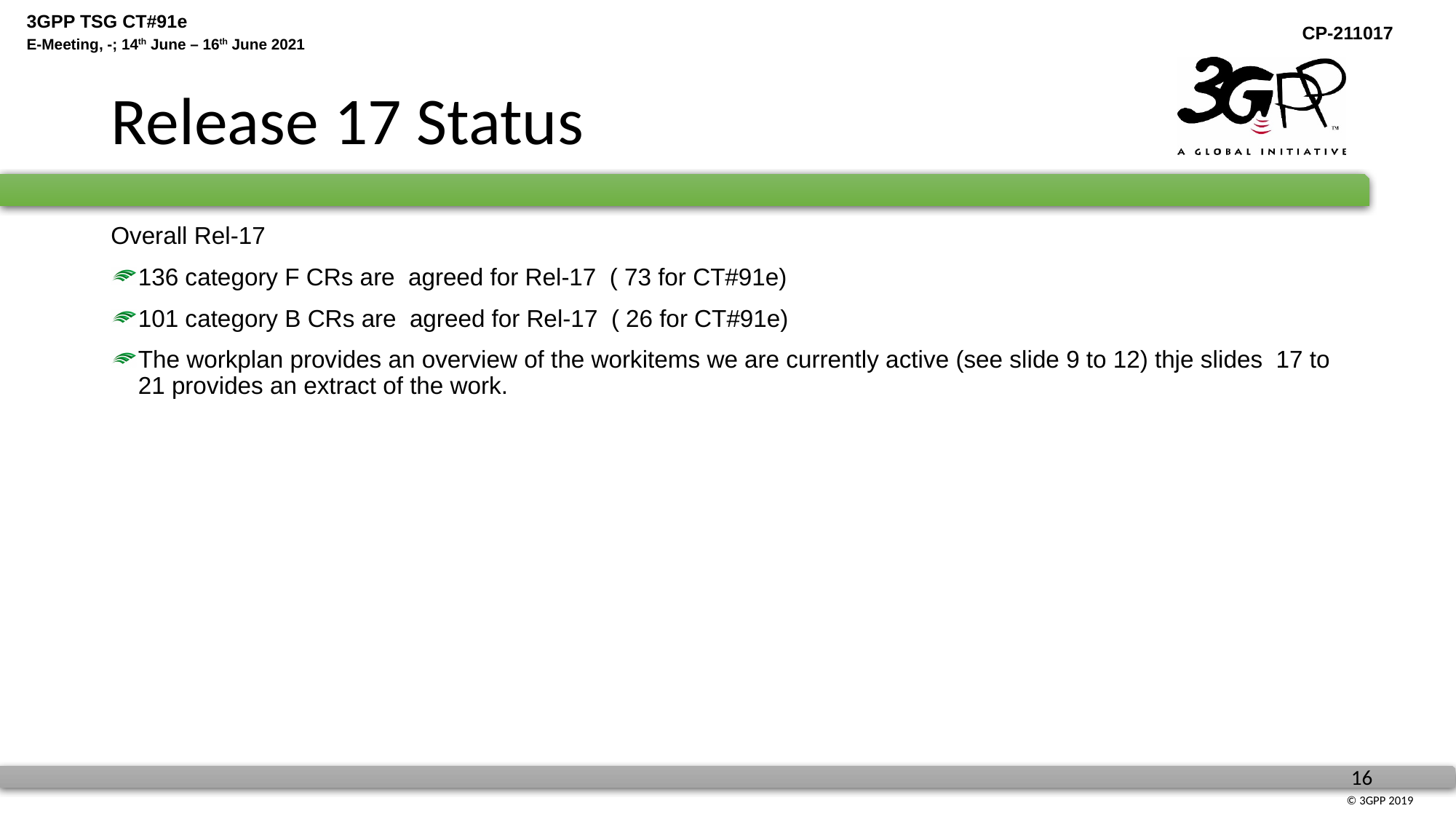

# Release 17 Status
Overall Rel-17
136 category F CRs are  agreed for Rel-17  ( 73 for CT#91e)
101 category B CRs are  agreed for Rel-17  ( 26 for CT#91e)
The workplan provides an overview of the workitems we are currently active (see slide 9 to 12) thje slides  17 to 21 provides an extract of the work.